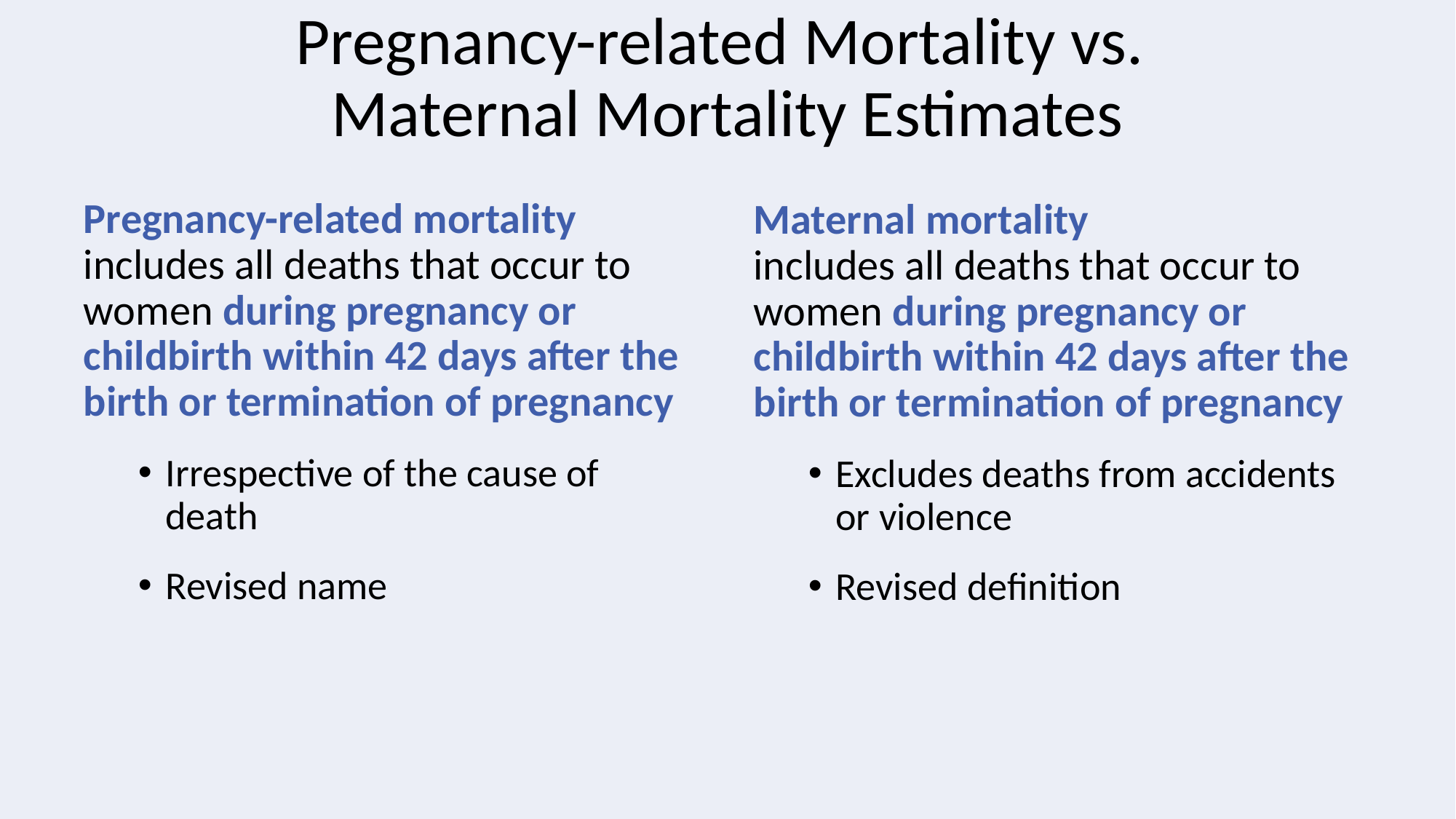

# Pregnancy-related Mortality vs. Maternal Mortality Estimates
Pregnancy-related mortality
includes all deaths that occur to women during pregnancy or childbirth within 42 days after the birth or termination of pregnancy
Irrespective of the cause of death
Revised name
Maternal mortality
includes all deaths that occur to women during pregnancy or childbirth within 42 days after the birth or termination of pregnancy
Excludes deaths from accidents or violence
Revised definition